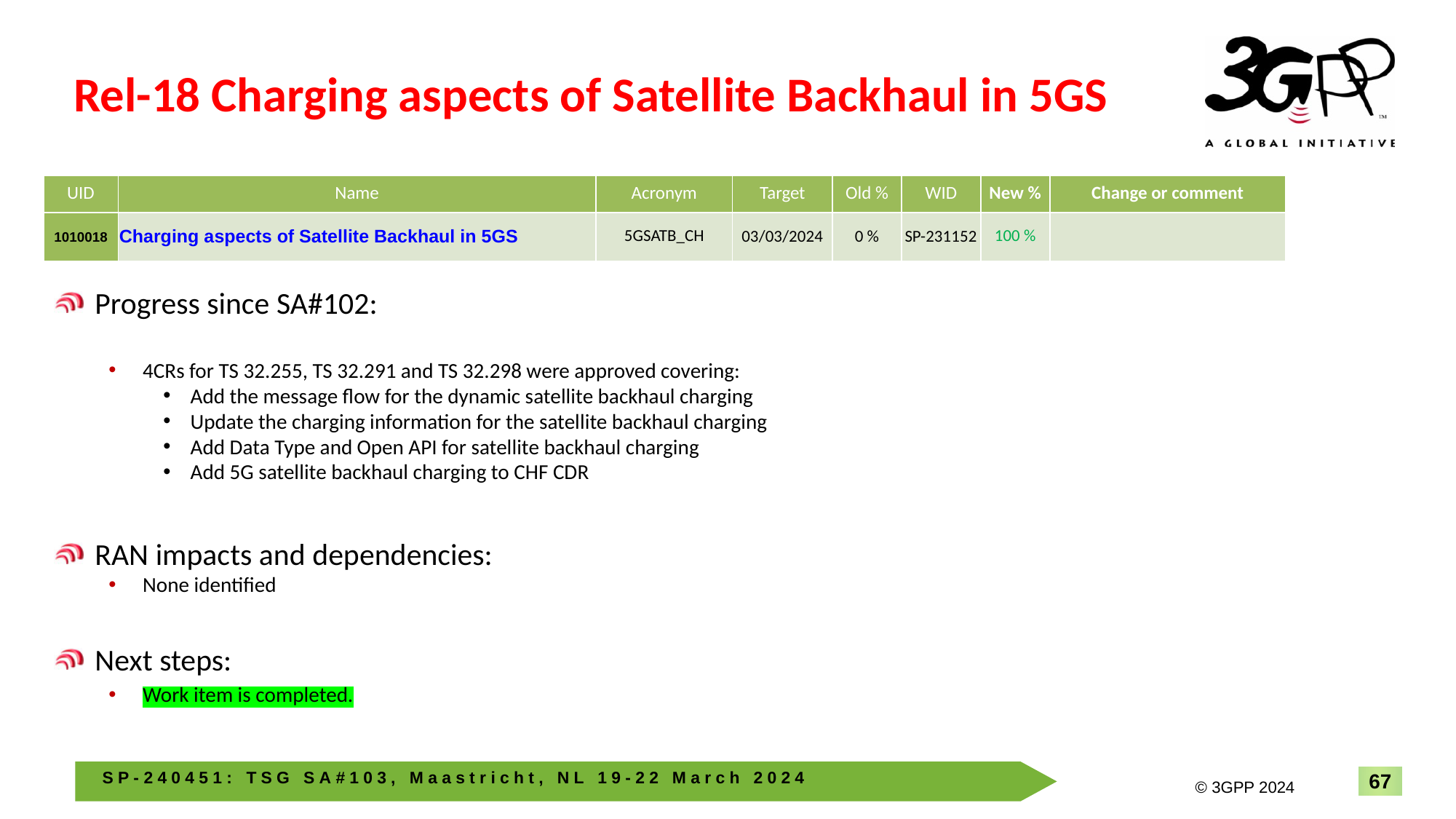

# Rel-18 Charging aspects of Satellite Backhaul in 5GS
| UID | Name | Acronym | Target | Old % | WID | New % | Change or comment |
| --- | --- | --- | --- | --- | --- | --- | --- |
| 1010018 | Charging aspects of Satellite Backhaul in 5GS | 5GSATB\_CH | 03/03/2024 | 0 % | SP-231152 | 100 % |  |
Progress since SA#102:

4CRs for TS 32.255, TS 32.291 and TS 32.298 were approved covering:
Add the message flow for the dynamic satellite backhaul charging
Update the charging information for the satellite backhaul charging
Add Data Type and Open API for satellite backhaul charging
Add 5G satellite backhaul charging to CHF CDR

RAN impacts and dependencies:
None identified

Next steps:
Work item is completed.